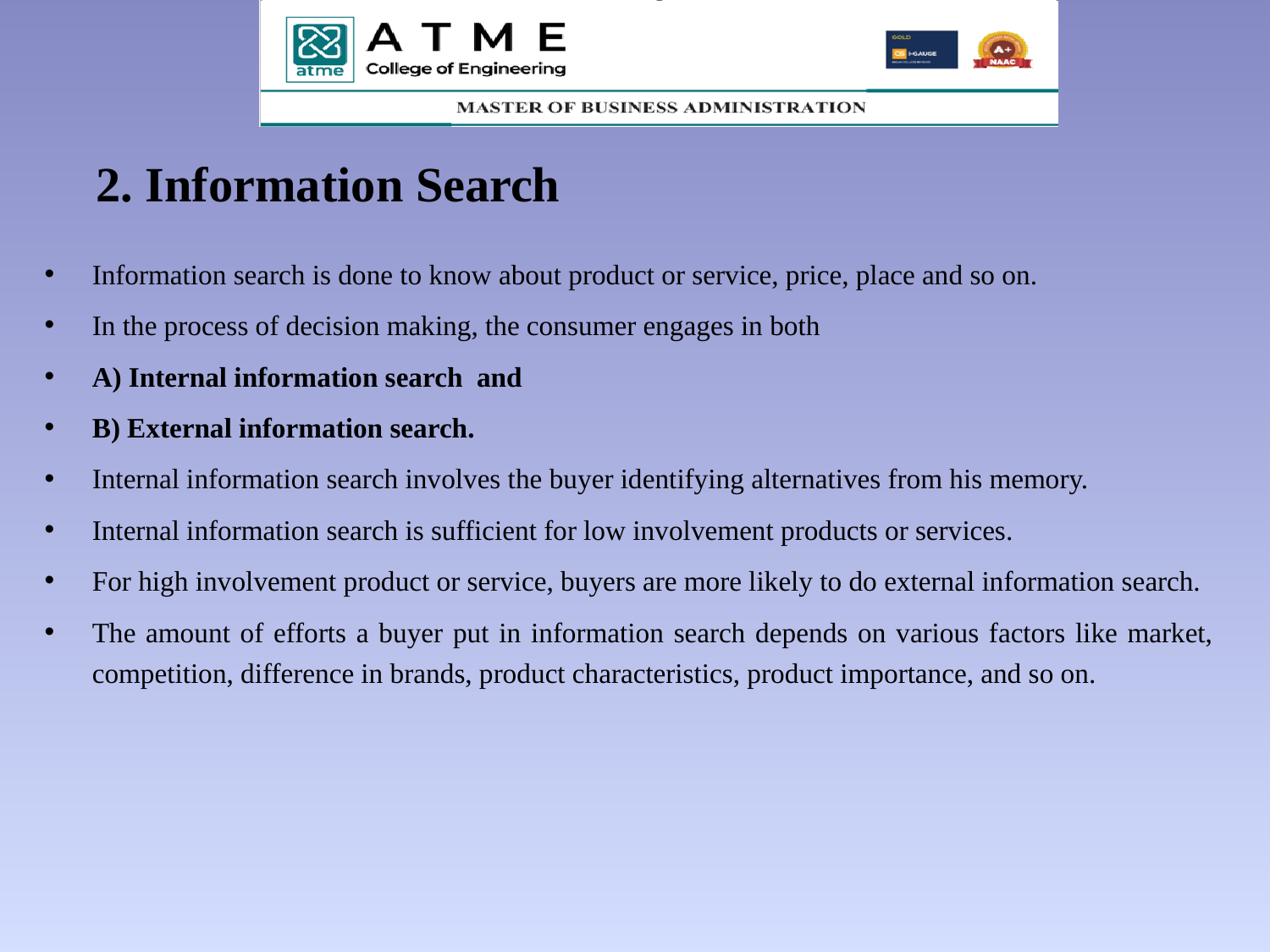

# 2. Information Search
Information search is done to know about product or service, price, place and so on.
In the process of decision making, the consumer engages in both
A) Internal information search  and
B) External information search.
Internal information search involves the buyer identifying alternatives from his memory.
Internal information search is sufficient for low involvement products or services.
For high involvement product or service, buyers are more likely to do external information search.
The amount of efforts a buyer put in information search depends on various factors like market, competition, difference in brands, product characteristics, product importance, and so on.